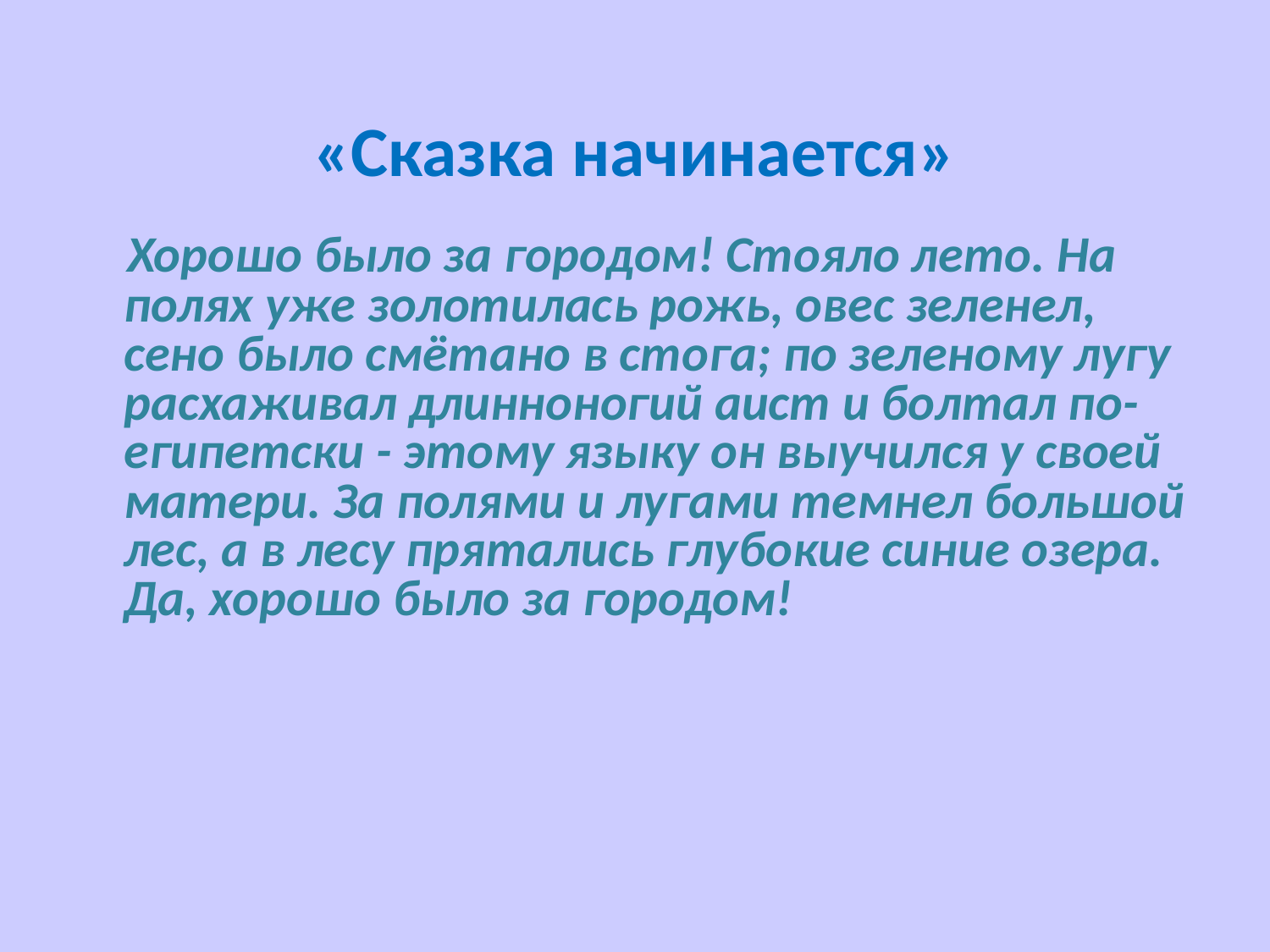

# «Сказка начинается»
    Хорошо было за городом! Стояло лето. На полях уже золотилась рожь, овес зеленел, сено было смётано в стога; по зеленому лугу расхаживал длинноногий аист и болтал по-египетски - этому языку он выучился у своей матери. За полями и лугами темнел большой лес, а в лесу прятались глубокие синие озера. Да, хорошо было за городом!